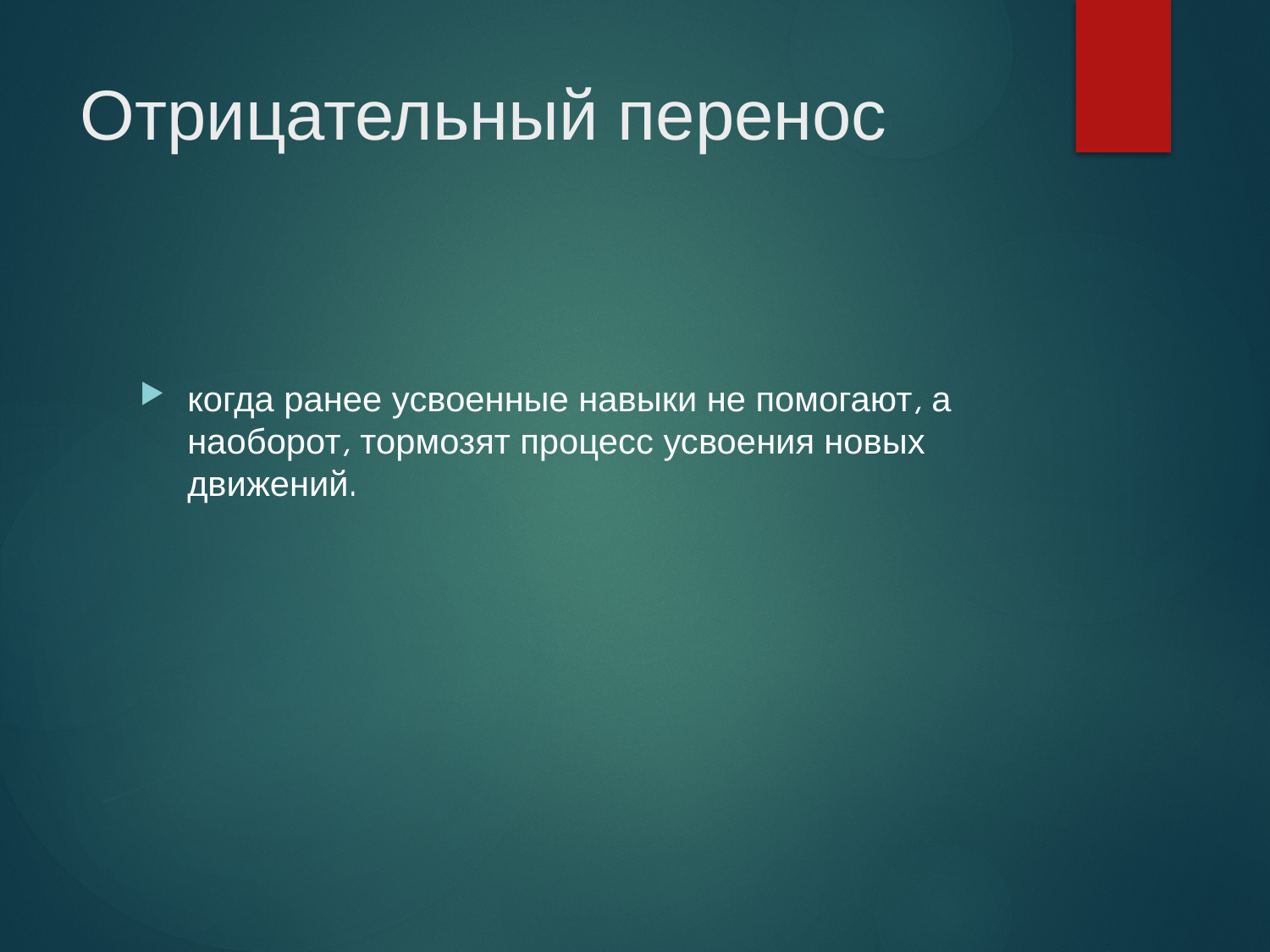

# Отрицательный перенос
когда ранее усвоенные навыки не помогают, а наоборот, тормозят процесс усвоения новых движений.